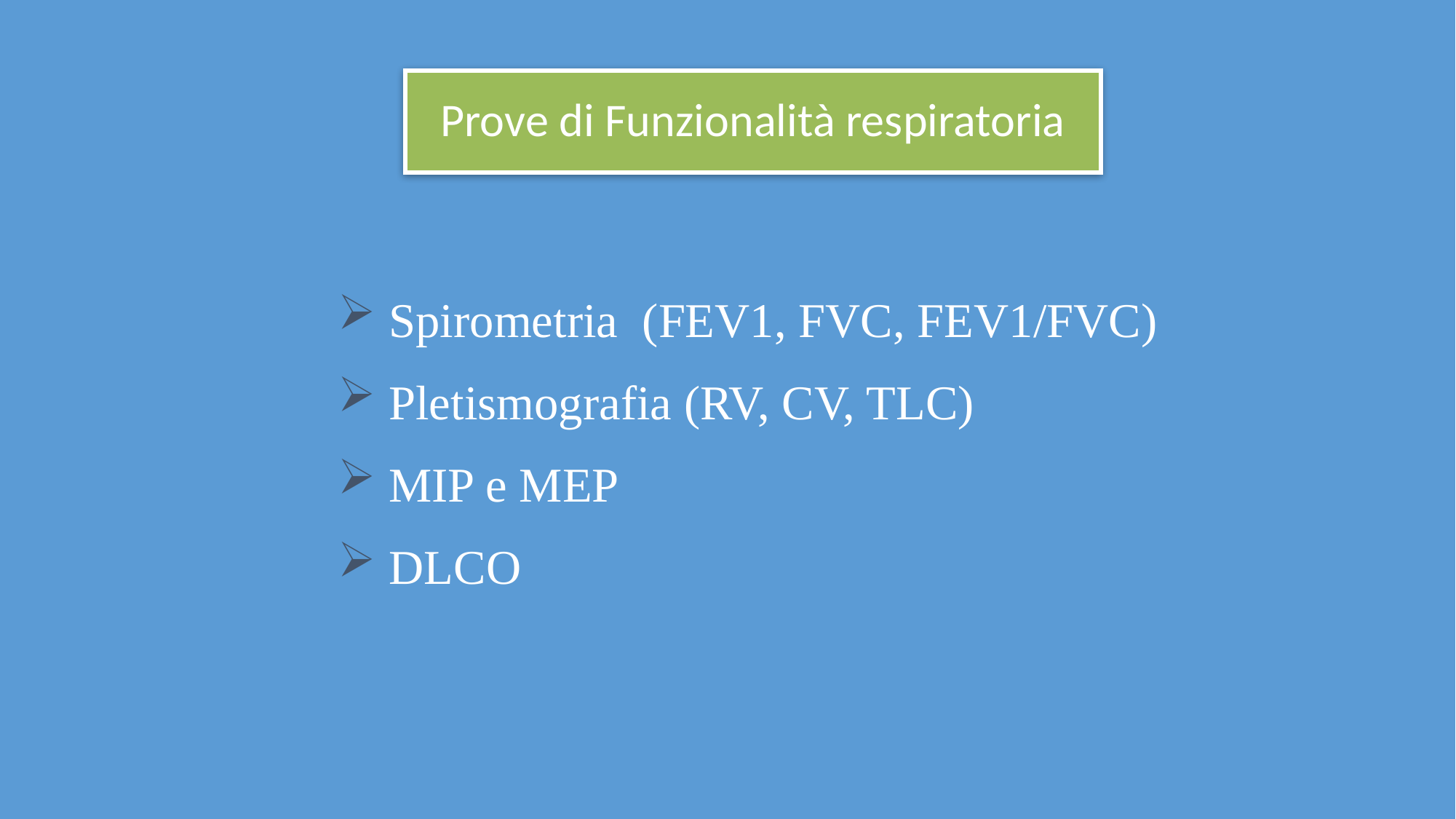

Prove di Funzionalità respiratoria

 Spirometria  (FEV1, FVC, FEV1/FVC)
 Pletismografia (RV, CV, TLC)
 MIP e MEP
 DLCO